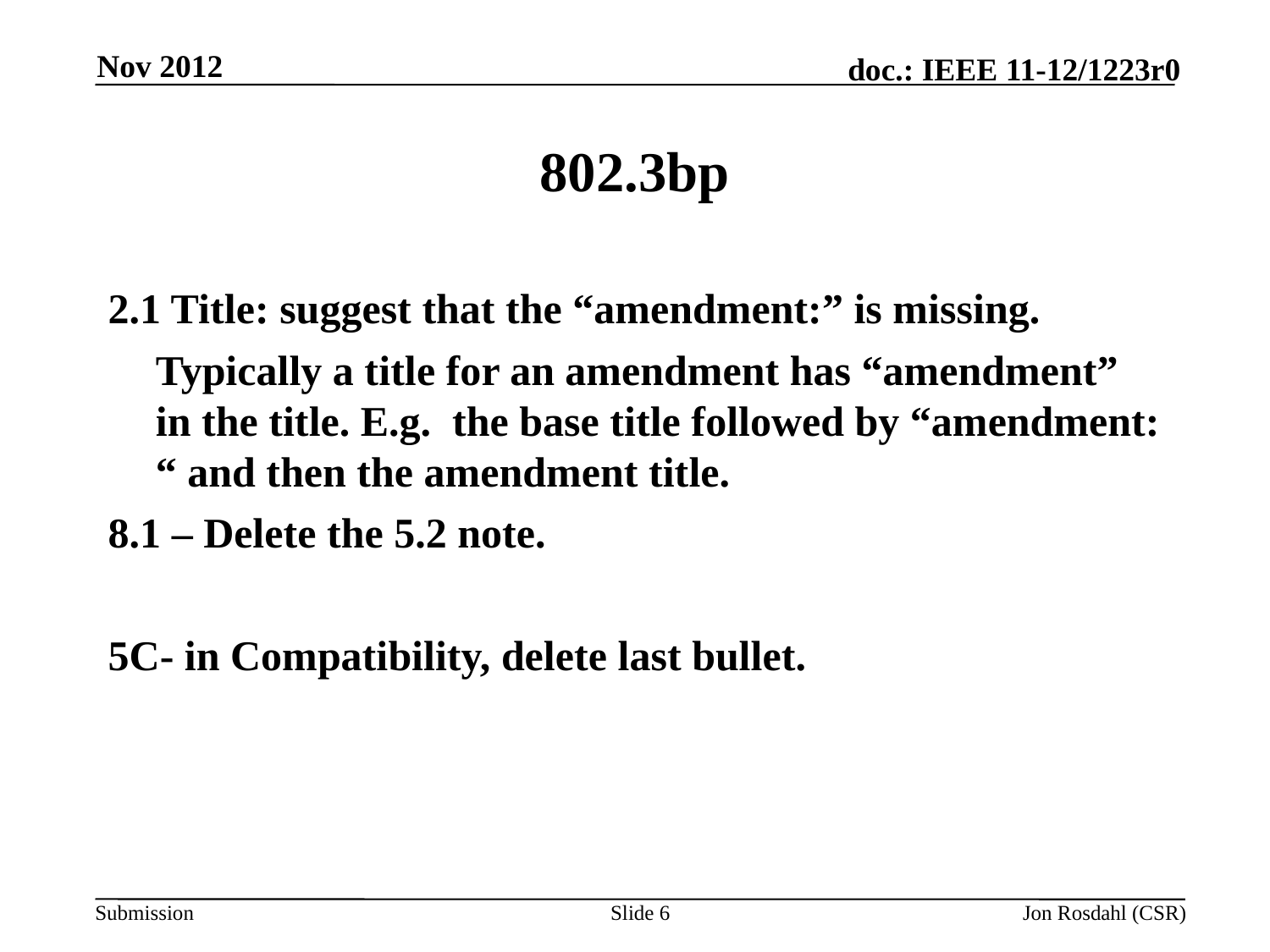

Nov 2012
# 802.3bp
2.1 Title: suggest that the “amendment:” is missing.
	Typically a title for an amendment has “amendment” in the title. E.g.  the base title followed by “amendment: “ and then the amendment title.
8.1 – Delete the 5.2 note.

5C- in Compatibility, delete last bullet.

Slide 6
Jon Rosdahl (CSR)